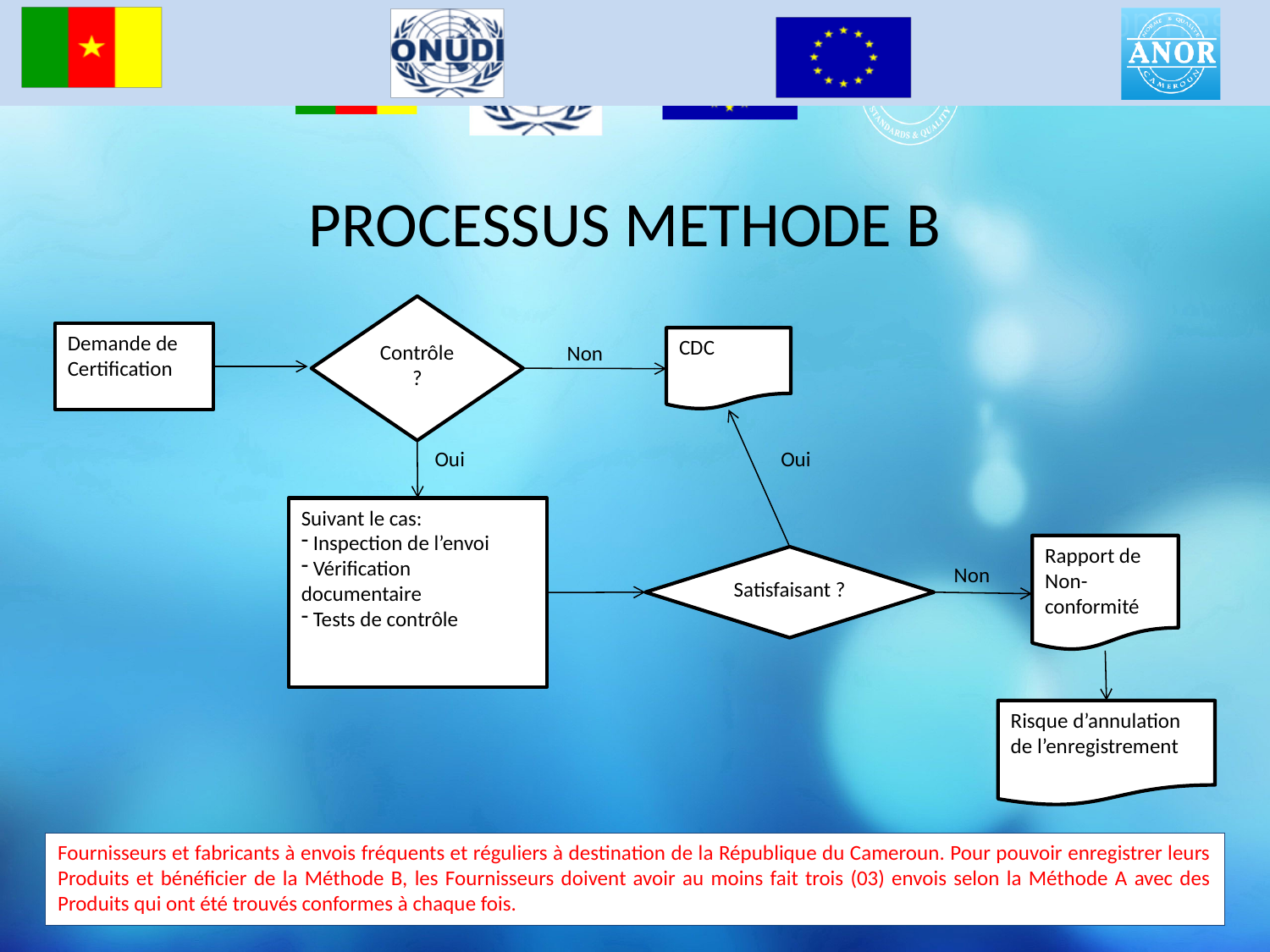

# PROCESSUS METHODE B
Contrôle?
Demande de Certification
CDC
Non
Oui
Oui
Suivant le cas:
 Inspection de l’envoi
 Vérification documentaire
 Tests de contrôle
Rapport de Non-conformité
Satisfaisant ?
Non
Risque d’annulation de l’enregistrement
Fournisseurs et fabricants à envois fréquents et réguliers à destination de la République du Cameroun. Pour pouvoir enregistrer leurs Produits et bénéficier de la Méthode B, les Fournisseurs doivent avoir au moins fait trois (03) envois selon la Méthode A avec des Produits qui ont été trouvés conformes à chaque fois.